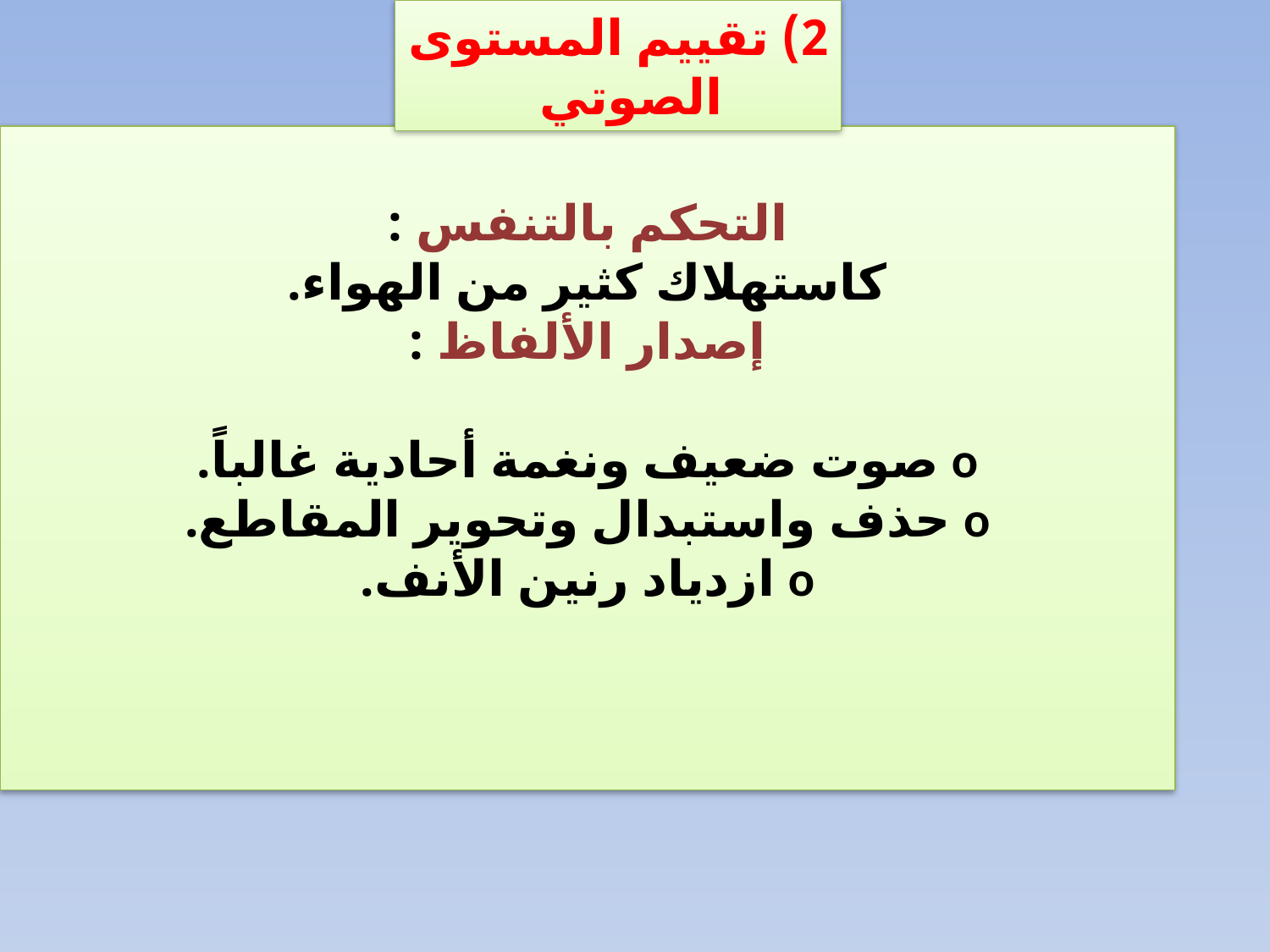

2) تقييم المستوى الصوتي

التحكم بالتنفس :
كاستهلاك كثير من الهواء.
إصدار الألفاظ :
o صوت ضعيف ونغمة أحادية غالباً.
o حذف واستبدال وتحوير المقاطع.
o ازدياد رنين الأنف.